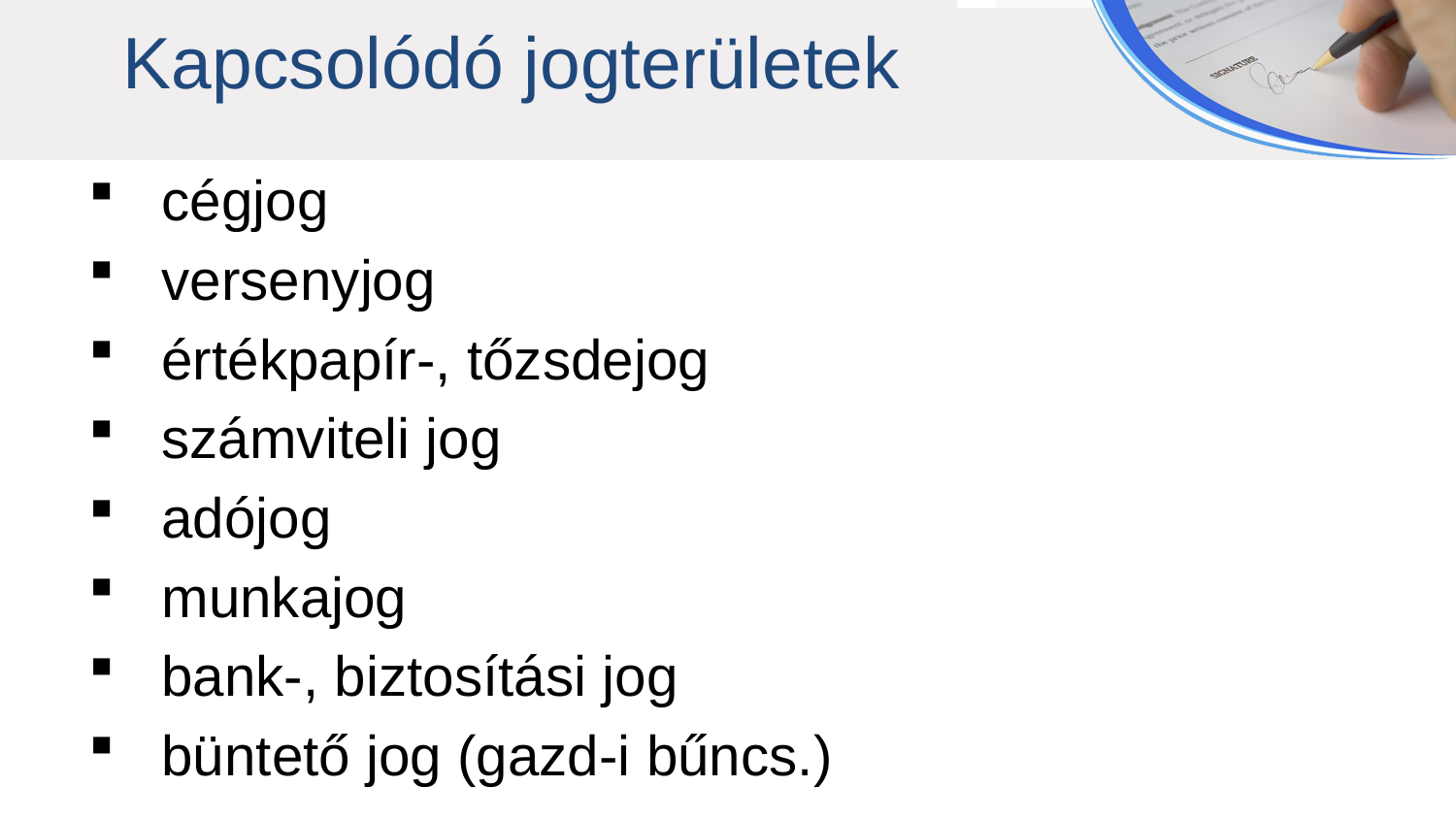

Kapcsolódó jogterületek
cégjog
versenyjog
értékpapír-, tőzsdejog
számviteli jog
adójog
munkajog
bank-, biztosítási jog
büntető jog (gazd-i bűncs.)